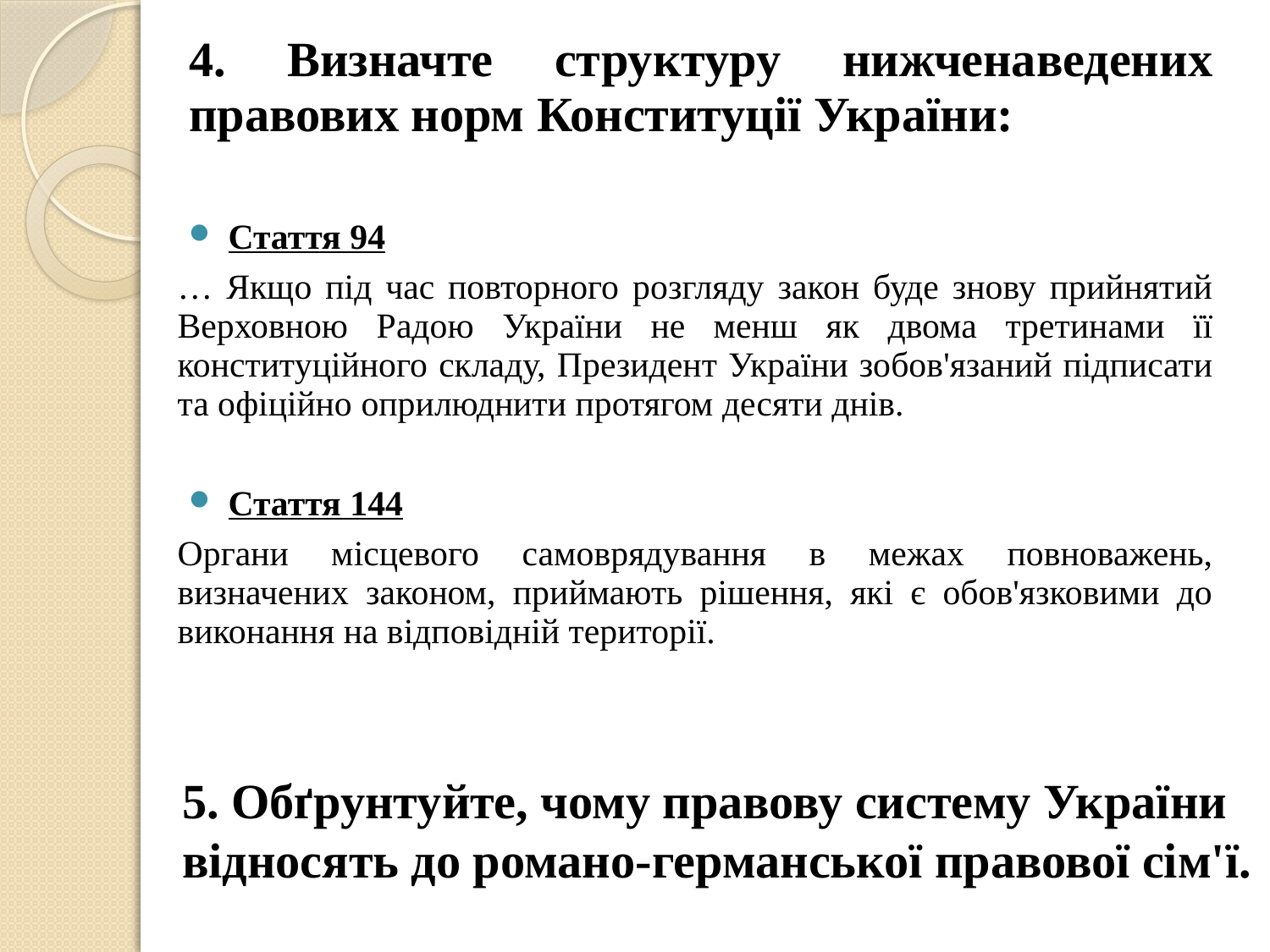

4. Визначте структуру нижченаведених правових норм Конституції України:

Стаття 94
… Якщо під час повторного розгляду закон буде знову прийнятий Верховною Радою України не менш як двома третинами її конституційного складу, Президент України зобов'язаний підписати та офіційно оприлюднити протягом десяти днів.

Стаття 144
Органи місцевого самоврядування в межах повноважень, визначених законом, приймають рішення, які є обов'язковими до виконання на відповідній території.

5. Обґрунтуйте, чому правову систему України відносять до романо-германської правової сім'ї.